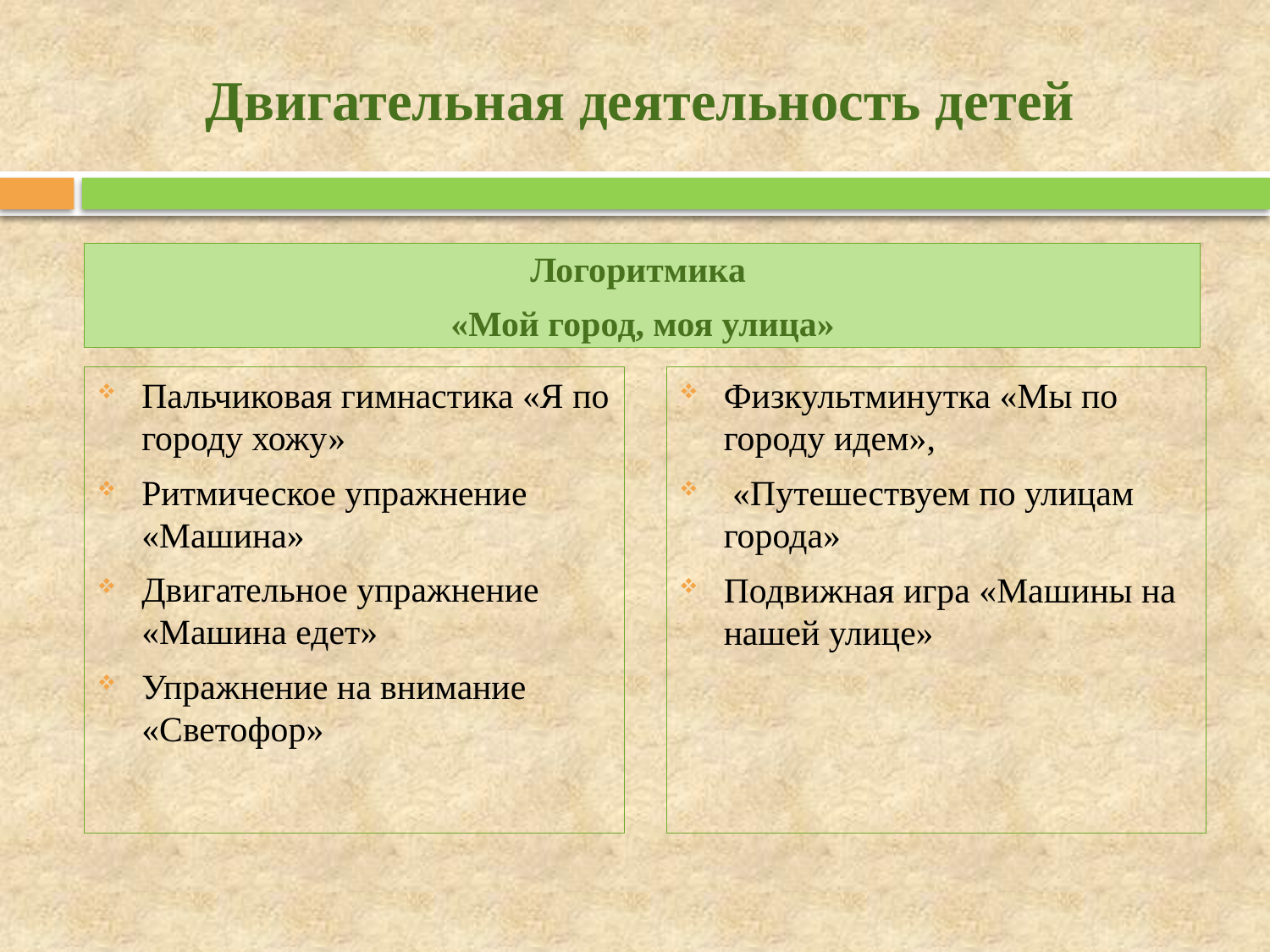

# Двигательная деятельность детей
Логоритмика
«Мой город, моя улица»

Пальчиковая гимнастика «Я по городу хожу»
Ритмическое упражнение «Машина»
Двигательное упражнение «Машина едет»
Упражнение на внимание «Светофор»
Физкультминутка «Мы по городу идем»,
 «Путешествуем по улицам города»
Подвижная игра «Машины на нашей улице»